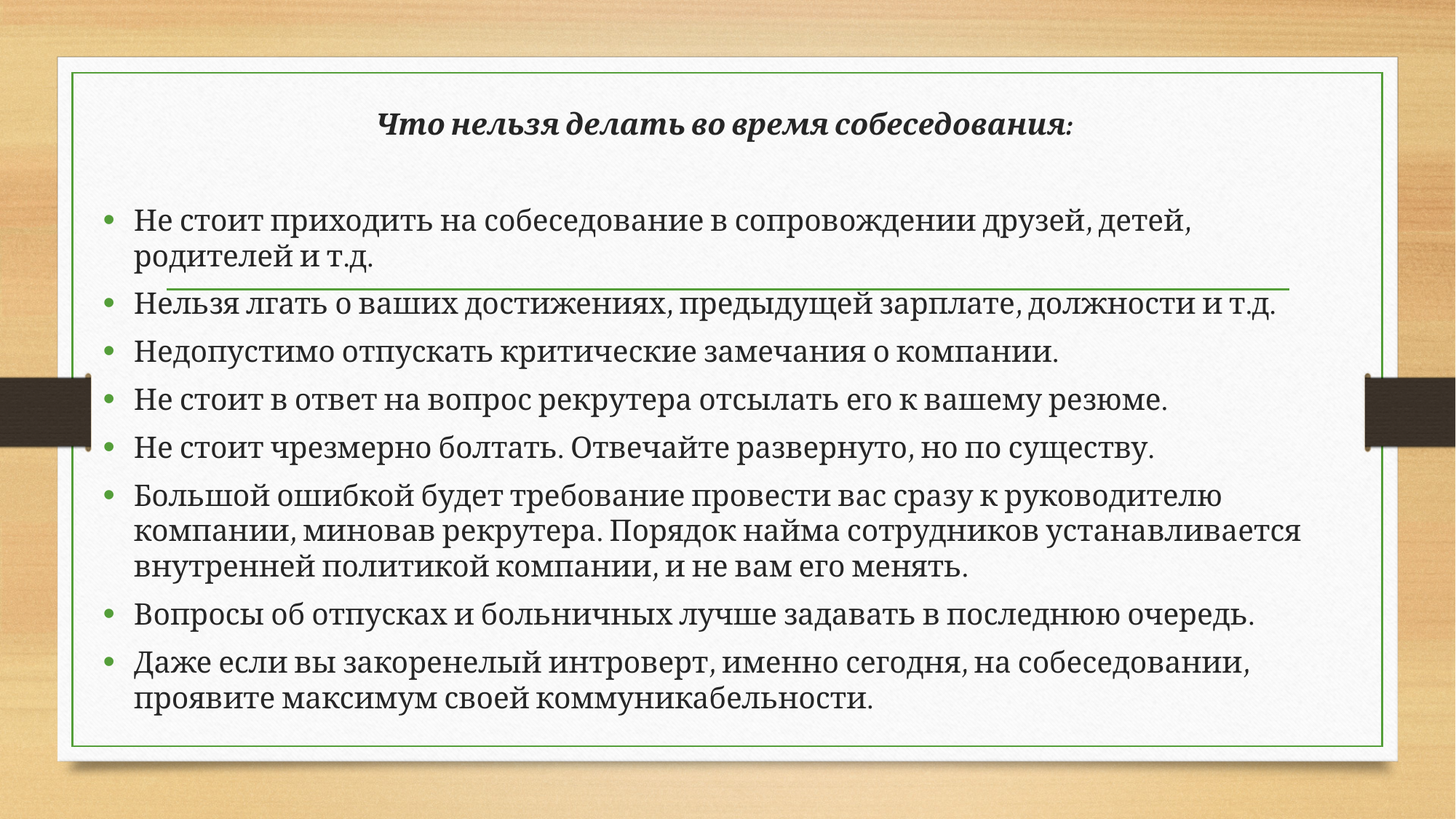

Что нельзя делать во время собеседования:

Не стоит приходить на собеседование в сопровождении друзей, детей, родителей и т.д.
Нельзя лгать о ваших достижениях, предыдущей зарплате, должности и т.д.
Недопустимо отпускать критические замечания о компании.
Не стоит в ответ на вопрос рекрутера отсылать его к вашему резюме.
Не стоит чрезмерно болтать. Отвечайте развернуто, но по существу.
Большой ошибкой будет требование провести вас сразу к руководителю компании, миновав рекрутера. Порядок найма сотрудников устанавливается внутренней политикой компании, и не вам его менять.
Вопросы об отпусках и больничных лучше задавать в последнюю очередь.
Даже если вы закоренелый интроверт, именно сегодня, на собеседовании, проявите максимум своей коммуникабельности.